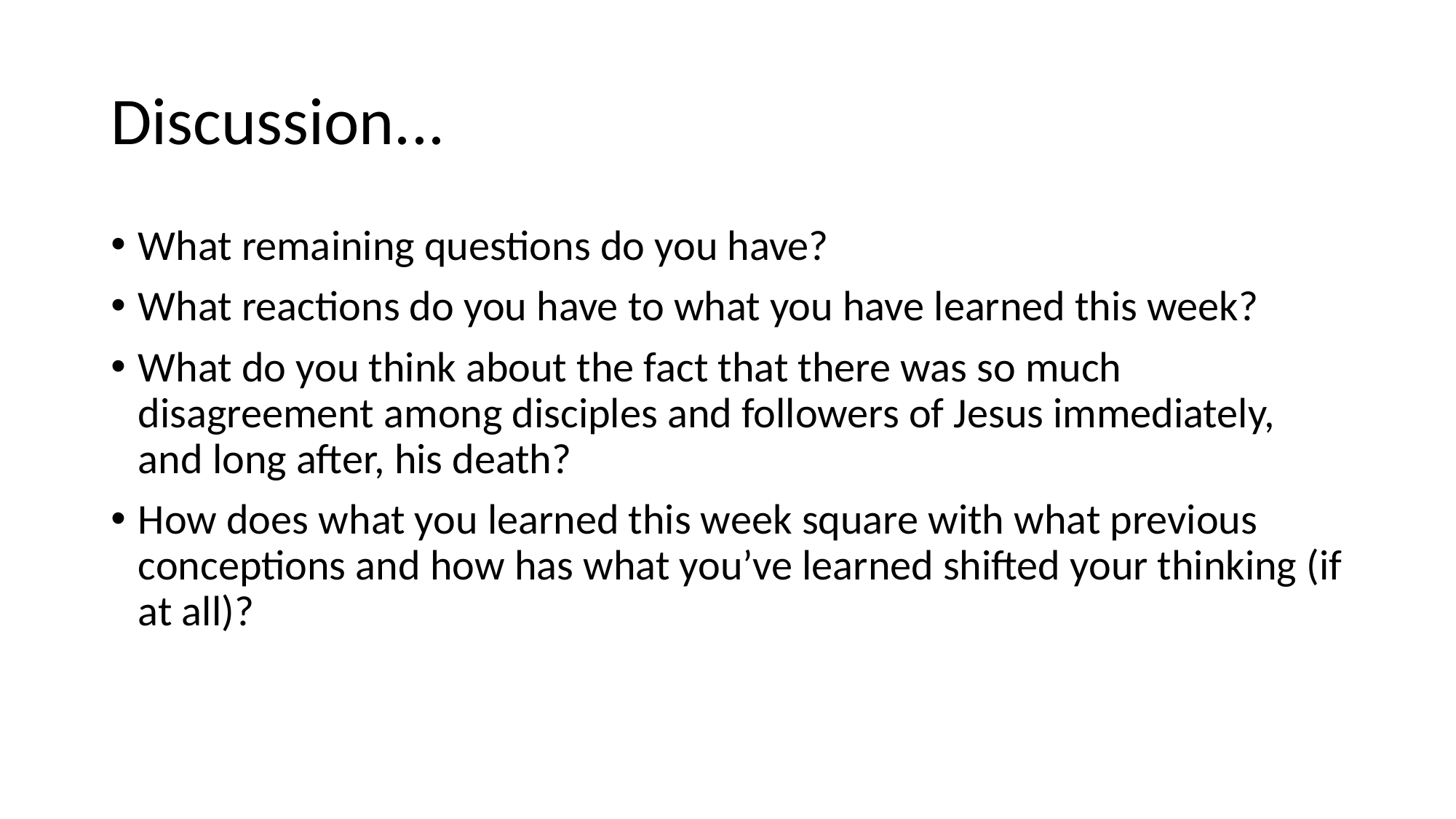

# Discussion...
What remaining questions do you have?
What reactions do you have to what you have learned this week?
What do you think about the fact that there was so much disagreement among disciples and followers of Jesus immediately, and long after, his death?
How does what you learned this week square with what previous conceptions and how has what you’ve learned shifted your thinking (if at all)?